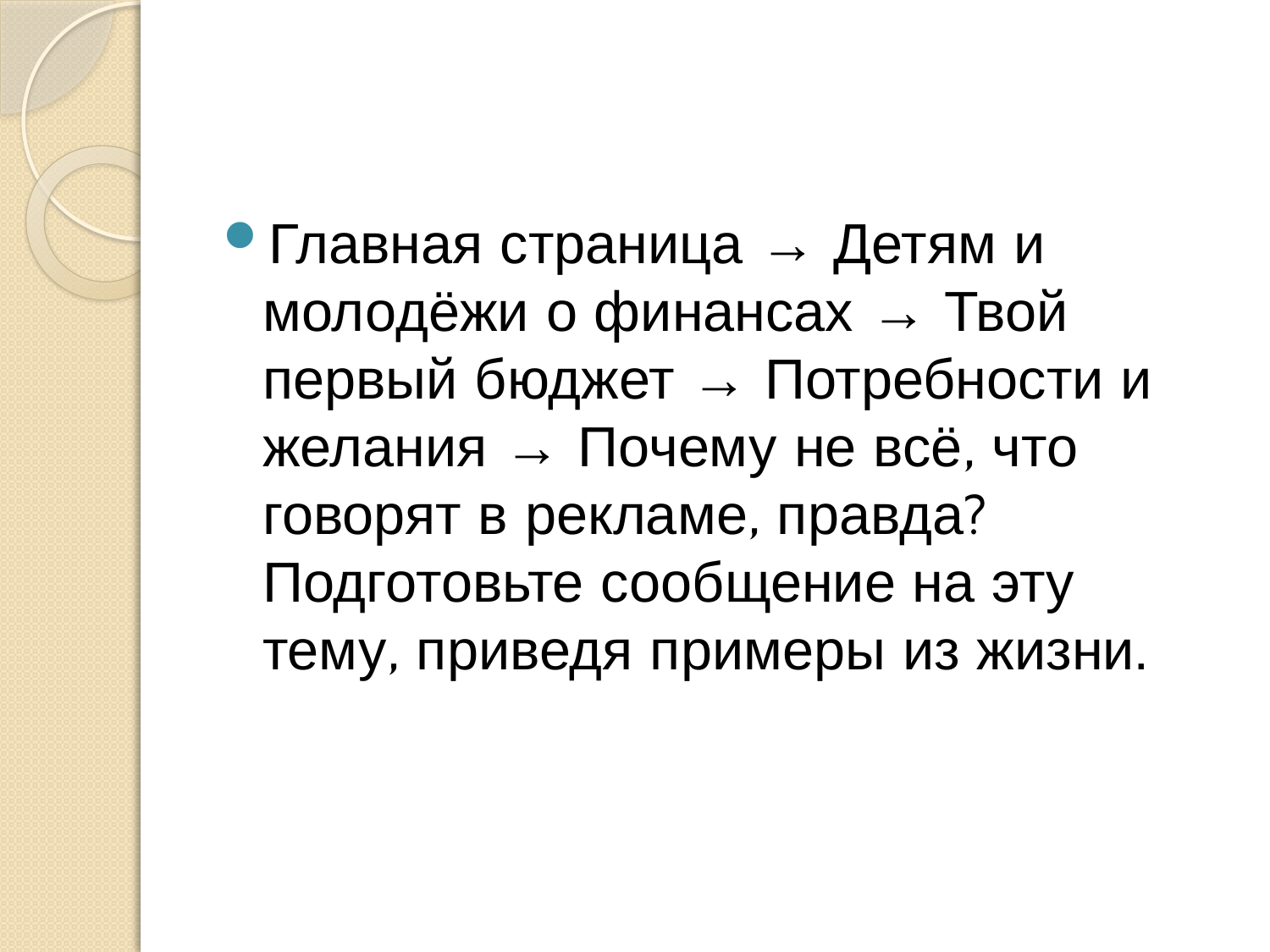

#
Главная страница → Детям и молодёжи о финансах → Твой первый бюджет → Потребности и желания → Почему не всё, что говорят в рекламе, правда?
Подготовьте сообщение на эту тему, приведя примеры из жизни.